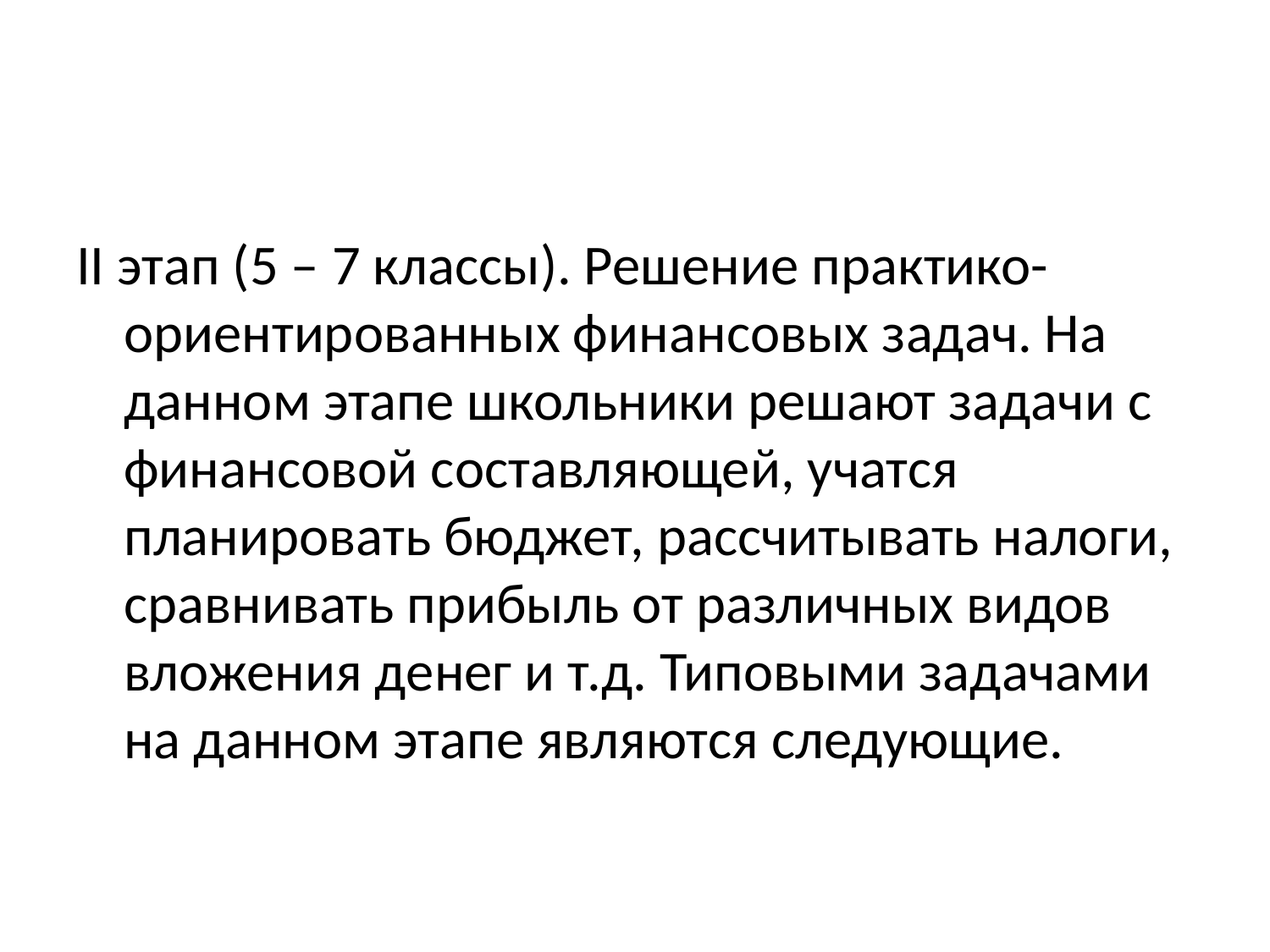

#
II этап (5 – 7 классы). Решение практико-ориентированных финансовых задач. На данном этапе школьники решают задачи с финансовой составляющей, учатся планировать бюджет, рассчитывать налоги, сравнивать прибыль от различных видов вложения денег и т.д. Типовыми задачами на данном этапе являются следующие.